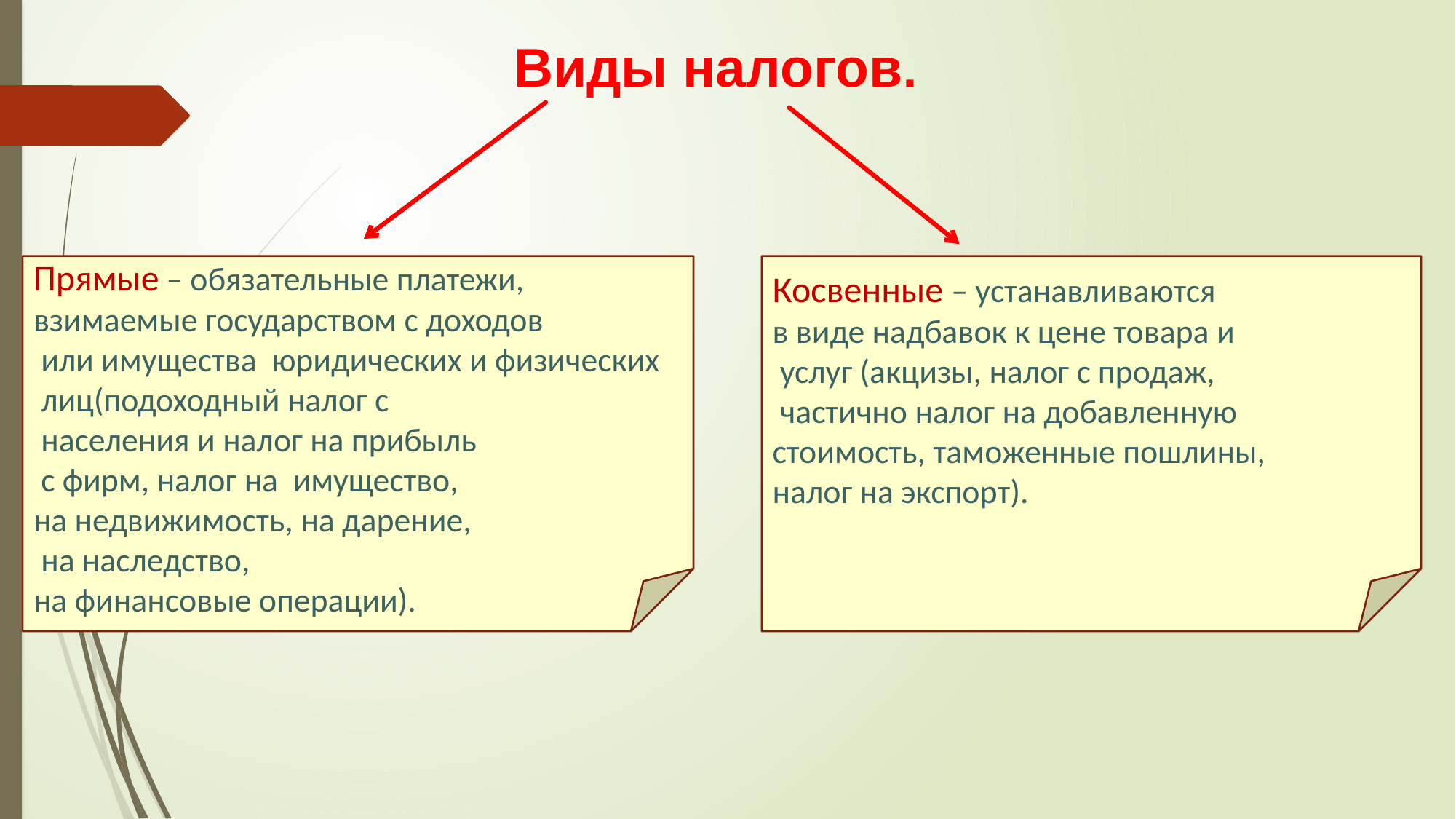

# Виды налогов.
Прямые – обязательные платежи,
взимаемые государством с доходов
 или имущества  юридических и физических
 лиц(подоходный налог с
 населения и налог на прибыль
 с фирм, налог на  имущество,
на недвижимость, на дарение,
 на наследство,
на финансовые операции).

Косвенные – устанавливаются
в виде надбавок к цене товара и
 услуг (акцизы, налог с продаж,
 частично налог на добавленную
стоимость, таможенные пошлины,
налог на экспорт).